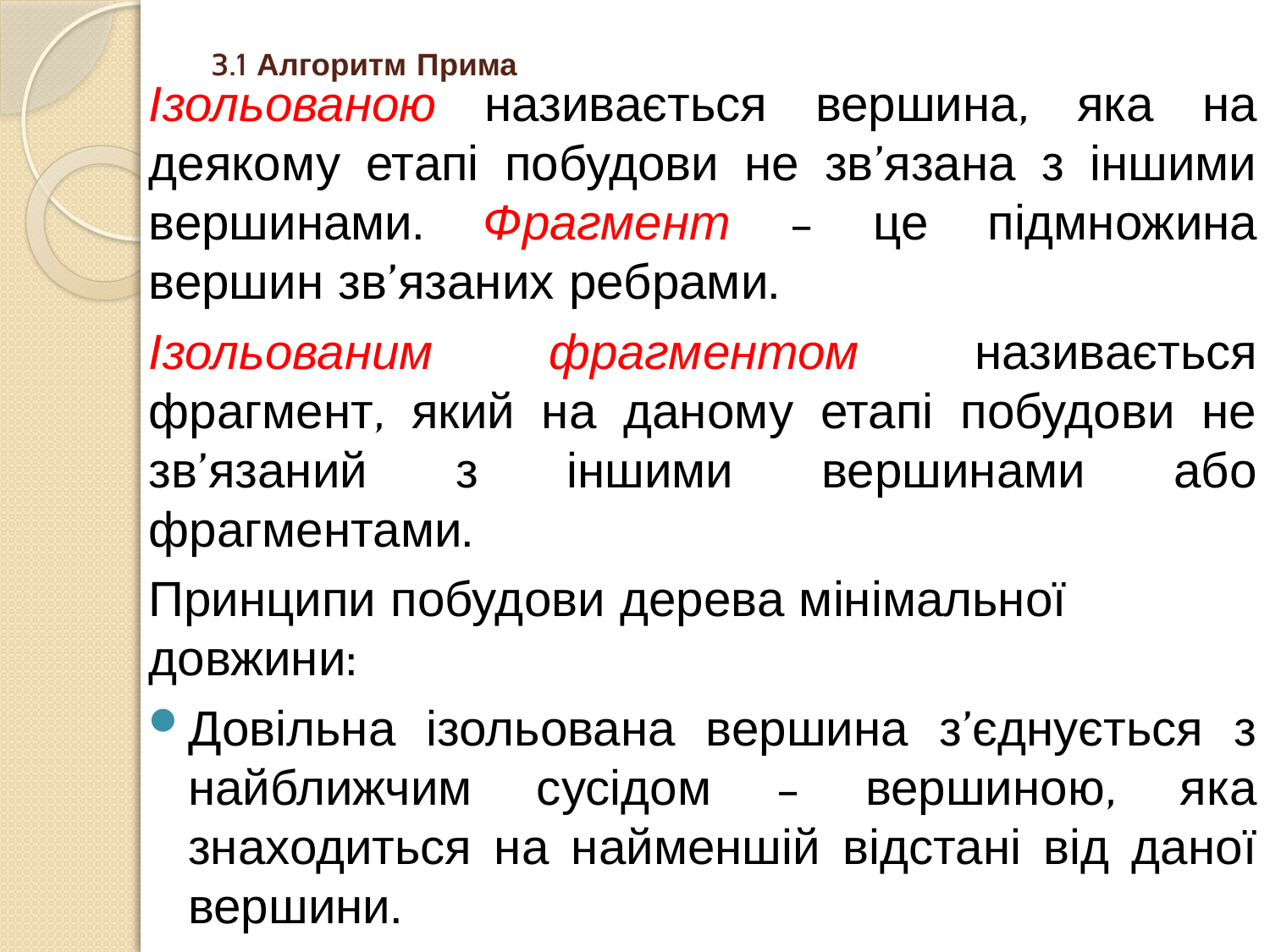

# 3.1 Алгоритм Прима
Ізольованою називається вершина, яка на деякому етапі побудови не зв’язана з іншими вершинами. Фрагмент – це підмножина вершин зв’язаних ребрами.
Ізольованим фрагментом називається фрагмент, який на даному етапі побудови не зв’язаний з іншими вершинами або фрагментами.
Принципи побудови дерева мінімальної довжини:
Довільна ізольована вершина з’єднується з найближчим сусідом – вершиною, яка знаходиться на найменшій відстані від даної вершини.
Довільний ізольований фрагмент з’єднується з найближчим сусідом найкоротшим ребром.